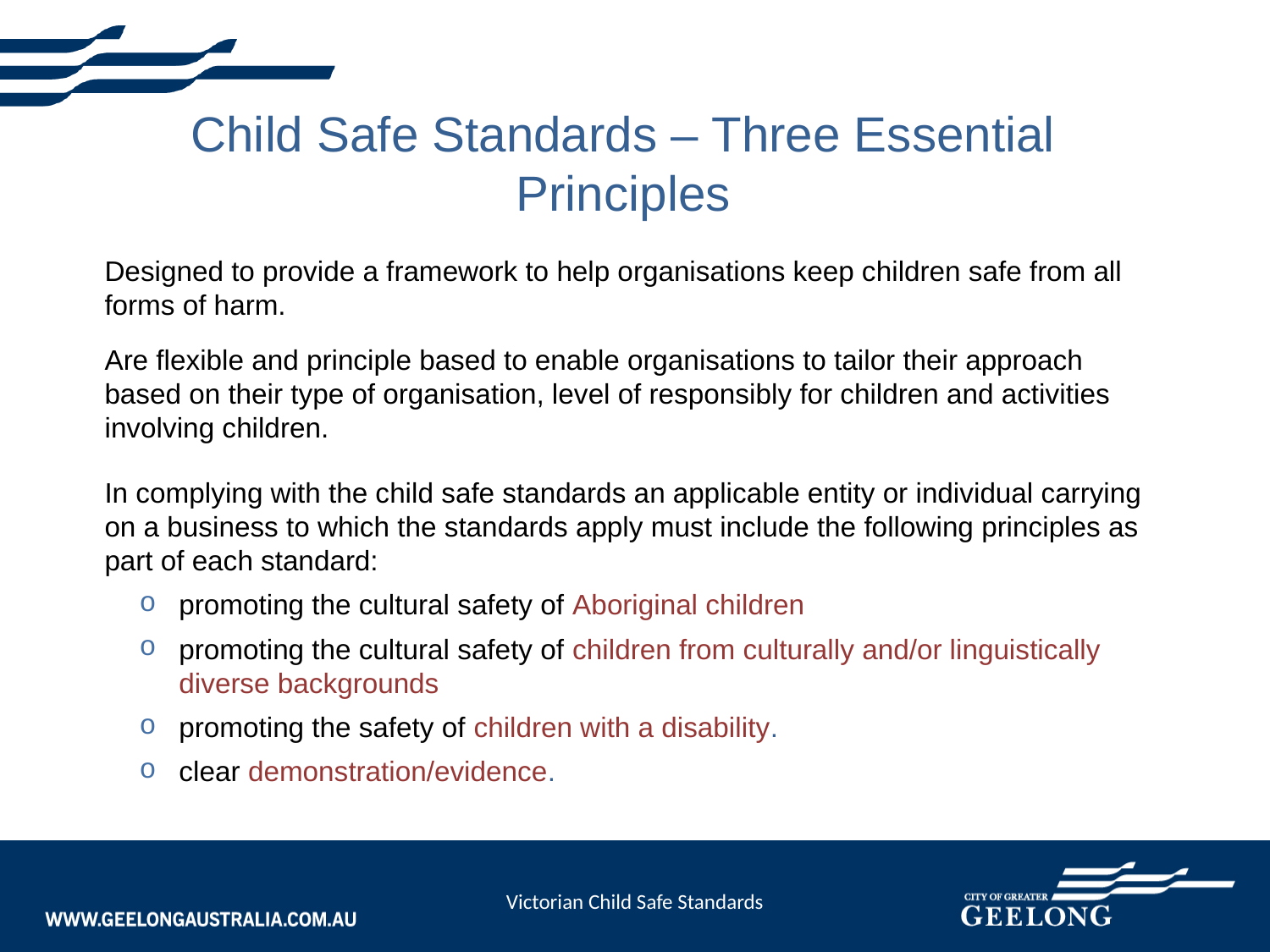

Child Safe Standards – Three Essential Principles
Designed to provide a framework to help organisations keep children safe from all forms of harm.
Are flexible and principle based to enable organisations to tailor their approach based on their type of organisation, level of responsibly for children and activities involving children.
In complying with the child safe standards an applicable entity or individual carrying on a business to which the standards apply must include the following principles as part of each standard:
promoting the cultural safety of Aboriginal children
promoting the cultural safety of children from culturally and/or linguistically diverse backgrounds
promoting the safety of children with a disability.
clear demonstration/evidence.

Victorian Child Safe Standards